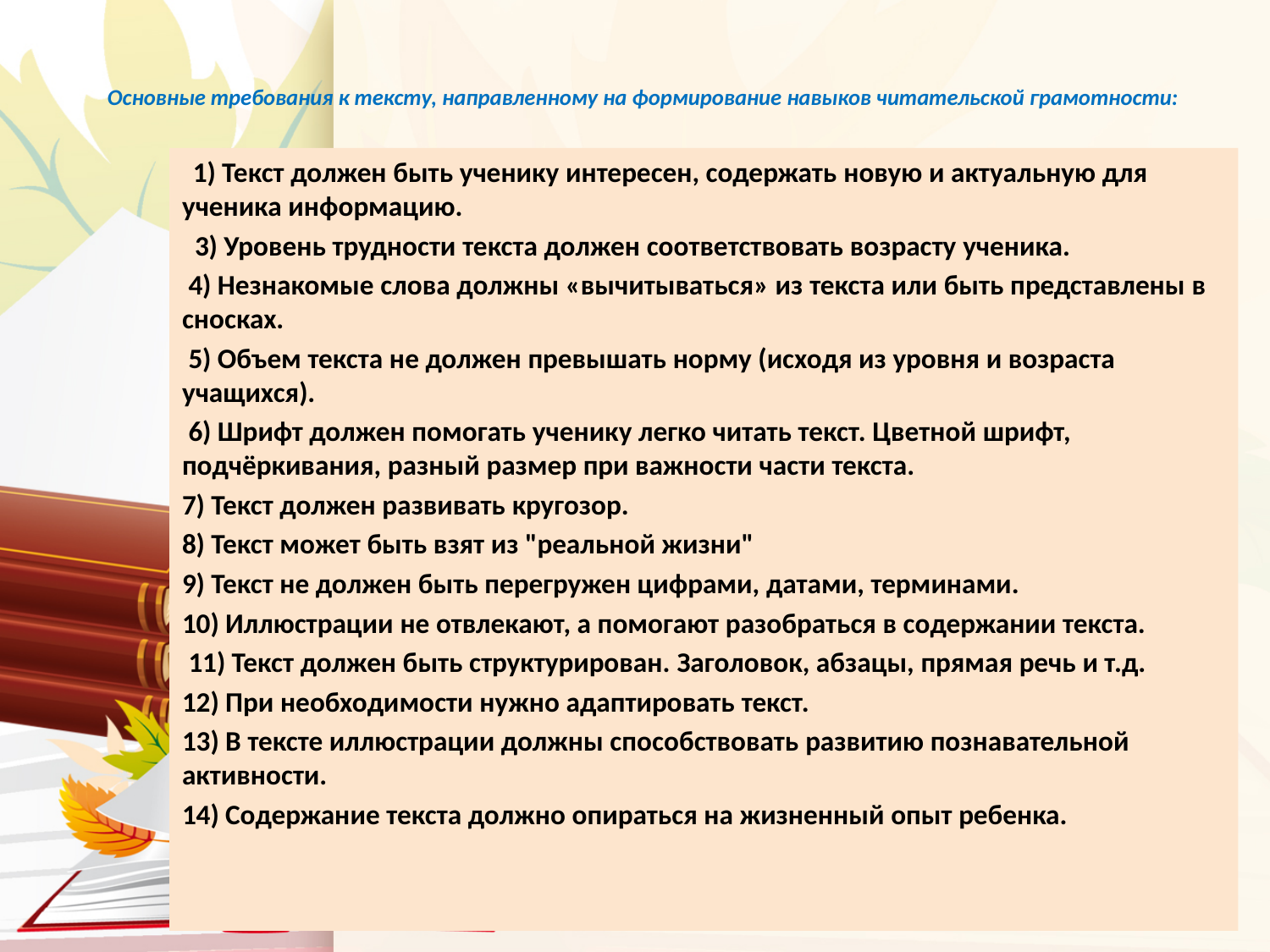

# Основные требования к тексту, направленному на формирование навыков читательской грамотности:
  1) Текст должен быть ученику интересен, содержать новую и актуальную для ученика информацию.
  3) Уровень трудности текста должен соответствовать возрасту ученика.
 4) Незнакомые слова должны «вычитываться» из текста или быть представлены в сносках.
 5) Объем текста не должен превышать норму (исходя из уровня и возраста учащихся).
 6) Шрифт должен помогать ученику легко читать текст. Цветной шрифт, подчёркивания, разный размер при важности части текста.
7) Текст должен развивать кругозор.
8) Текст может быть взят из "реальной жизни"
9) Текст не должен быть перегружен цифрами, датами, терминами.
10) Иллюстрации не отвлекают, а помогают разобраться в содержании текста.
 11) Текст должен быть структурирован. Заголовок, абзацы, прямая речь и т.д.
12) При необходимости нужно адаптировать текст.
13) В тексте иллюстрации должны способствовать развитию познавательной активности.
14) Содержание текста должно опираться на жизненный опыт ребенка.